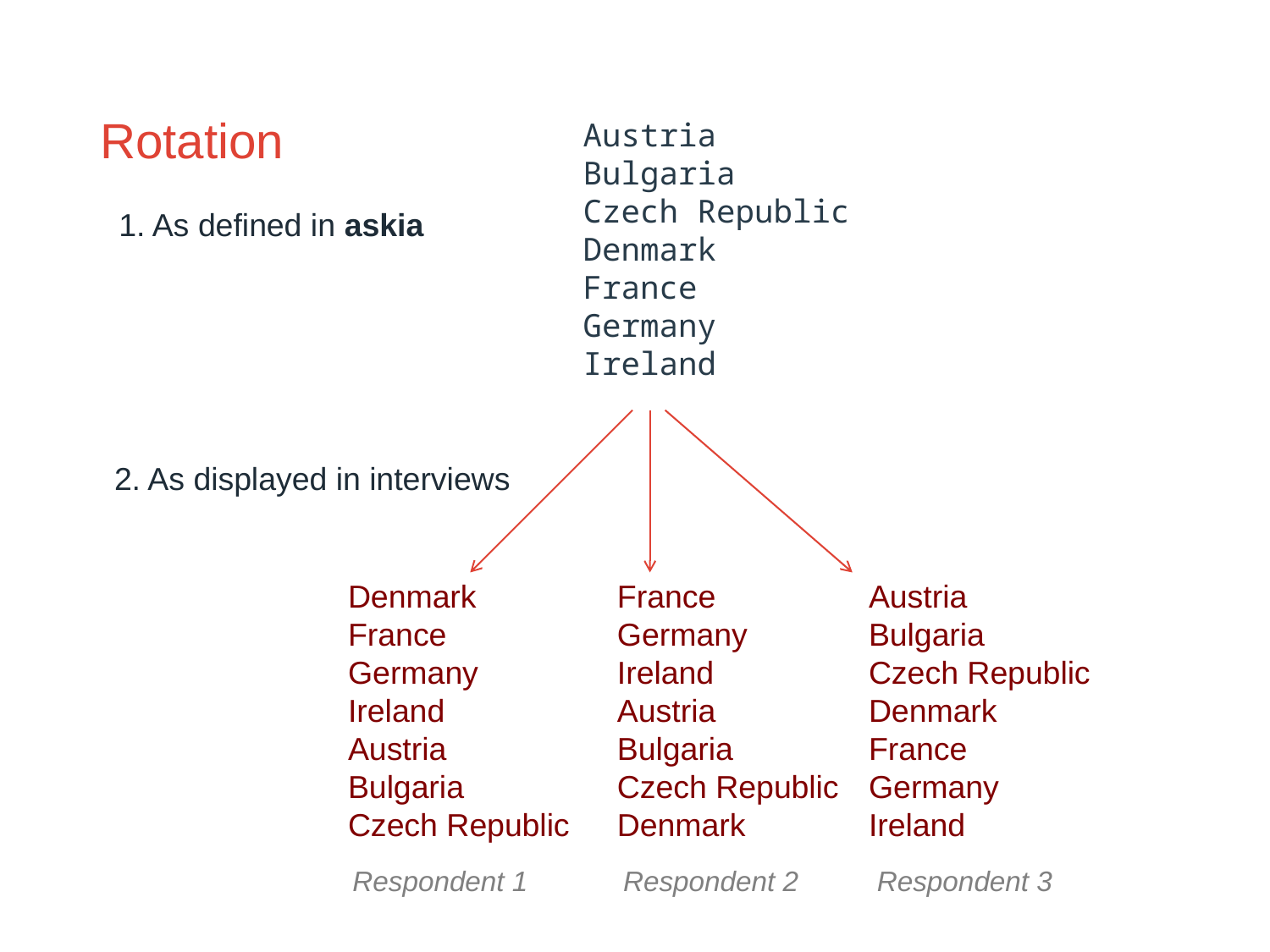

# Rotation
Austria
Bulgaria
Czech Republic
Denmark
France
Germany
Ireland

1. As defined in askia
2. As displayed in interviews
Denmark
France
Germany
Ireland
Austria
Bulgaria
Czech Republic
France
Germany
Ireland
Austria
Bulgaria
Czech Republic
Denmark
Austria
Bulgaria
Czech Republic
Denmark
France
Germany
Ireland
Respondent 1
Respondent 2
Respondent 3